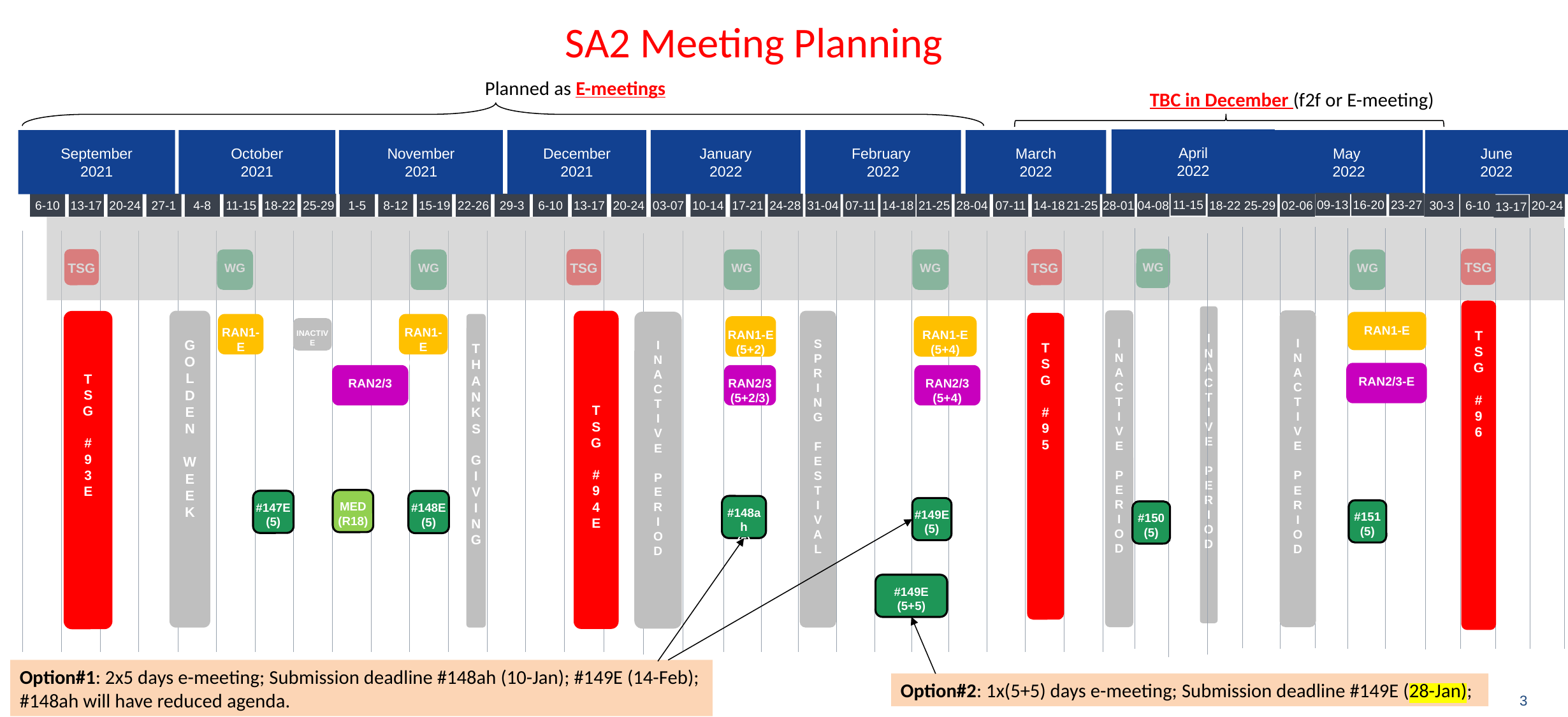

# SA2 Meeting Planning
Planned as E-meetings

TBC in December (f2f or E-meeting)
April
2022
September
2021
October
2021
November
2021
December
2021
January
2022
February
2022
March
2022
May
2022
June
2022
11-15
09-13
16-20
23-27
6-10
13-17
20-24
27-1
4-8
11-15
18-22
25-29
1-5
8-12
15-19
22-26
29-3
6-10
13-17
20-24
03-07
10-14
17-21
24-28
31-04
07-11
14-18
21-25
28-04
07-11
14-18
21-25
28-01
04-08
18-22
25-29
02-06
30-3
6-10
20-24
13-17

WG
TSG
TSG
TSG
TSG
WG
WG
WG
WG
WG

T
S
G

#
9
6

I
N
A
C
T
I
V
E

P
E
R
I
O
D

I
N
A
C
T
I
V
E

P
E
R
I
O
D

I
N
A
C
T
I
V
E

P
E
R
I
O
D

G
O
L
D
E
N

W
E
E
K

T
S
G

#
9
4
E

S
P
R
I
N
G

F
E
S
T
I
V
A
L

T
S
G

#
9
3
E

I
N
A
C
T
I
V
E

P
E
R
I
O
D

RAN1-E

T
S
G

#
9
5
RAN1-E
(5+2)
RAN1-E
(2+5)

T
H
A
N
K
S

G
I
V
I
N
G

RAN1-E
(5+2)
RAN1-E
(5+4)
INACTIVE
RAN2/3-E
RAN2/3
RAN2/3
(5+2/3)
RAN2/3
(5+4)
MED
(R18)
#147E
(5)
#148E
(5)
#148ah
(5)
#149E
(5)
#151
(5)
#150
(5)
#149E
(5+5)
Option#1: 2x5 days e-meeting; Submission deadline #148ah (10-Jan); #149E (14-Feb); #148ah will have reduced agenda.
Option#2: 1x(5+5) days e-meeting; Submission deadline #149E (28-Jan);